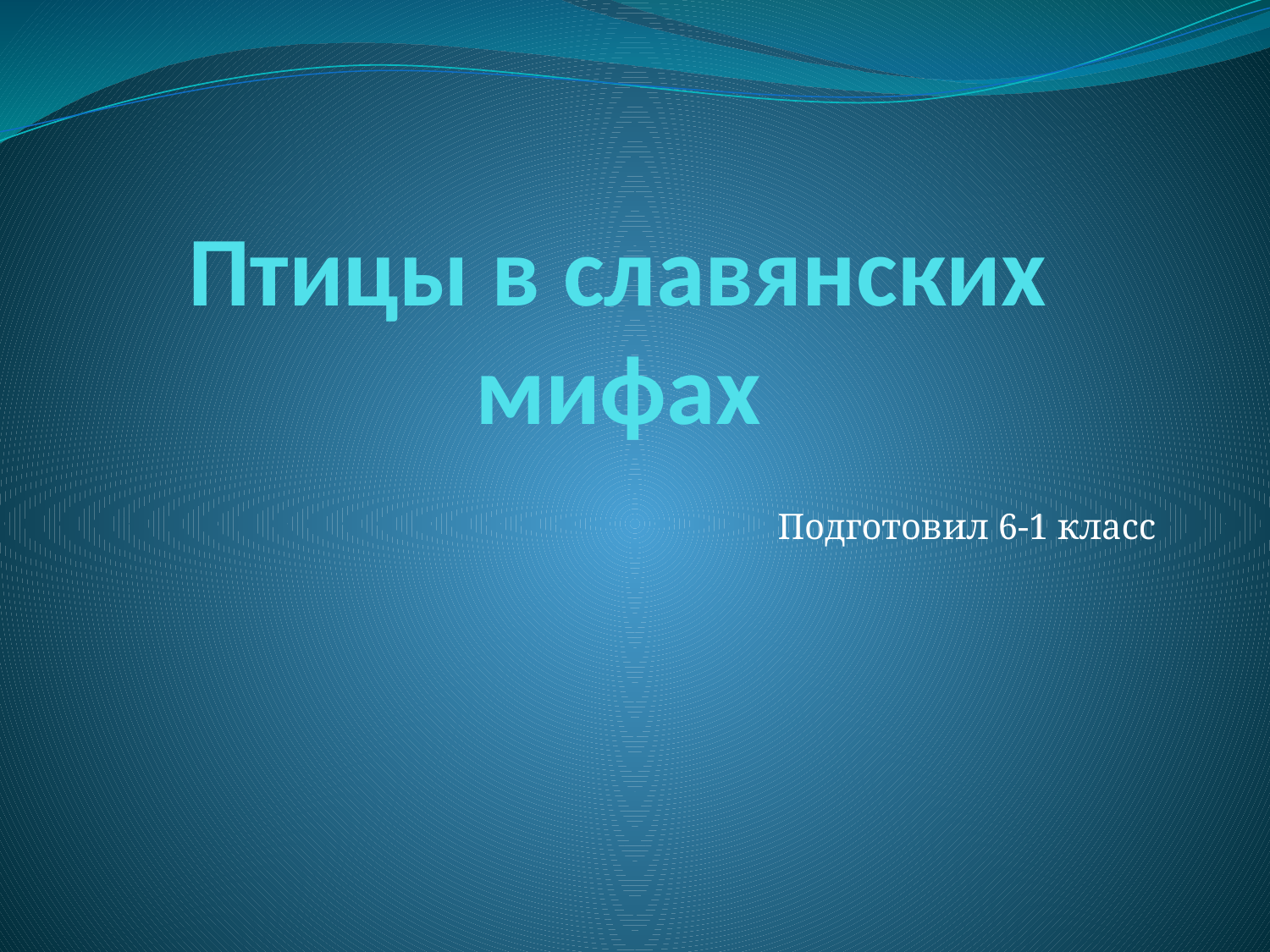

# Птицы в славянских мифах

Подготовил 6-1 класс